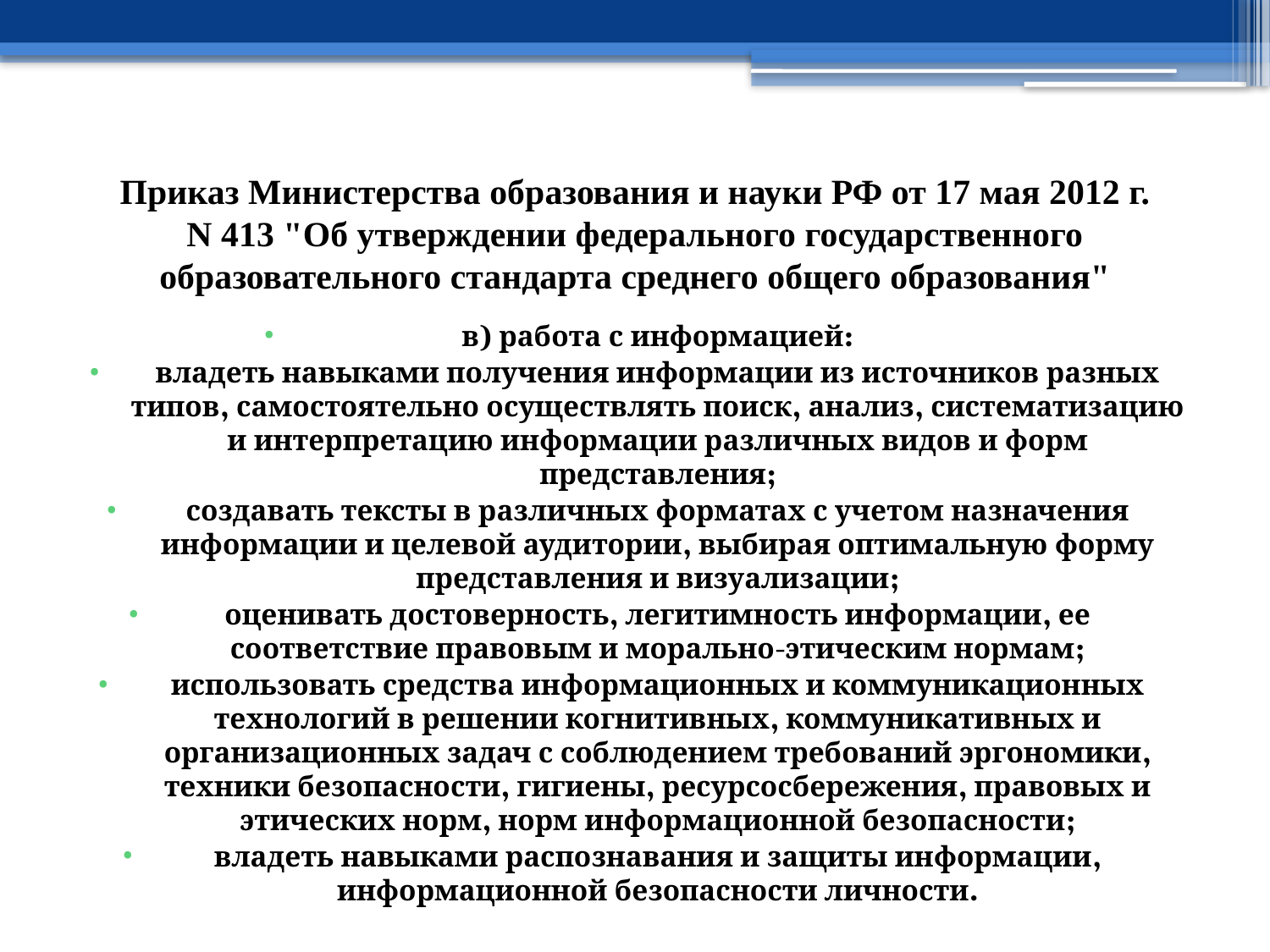

# Приказ Министерства образования и науки РФ от 17 мая 2012 г. N 413 "Об утверждении федерального государственного образовательного стандарта среднего общего образования"
в) работа с информацией:
владеть навыками получения информации из источников разных типов, самостоятельно осуществлять поиск, анализ, систематизацию и интерпретацию информации различных видов и форм представления;
создавать тексты в различных форматах с учетом назначения информации и целевой аудитории, выбирая оптимальную форму представления и визуализации;
оценивать достоверность, легитимность информации, ее соответствие правовым и морально-этическим нормам;
использовать средства информационных и коммуникационных технологий в решении когнитивных, коммуникативных и организационных задач с соблюдением требований эргономики, техники безопасности, гигиены, ресурсосбережения, правовых и этических норм, норм информационной безопасности;
владеть навыками распознавания и защиты информации, информационной безопасности личности.